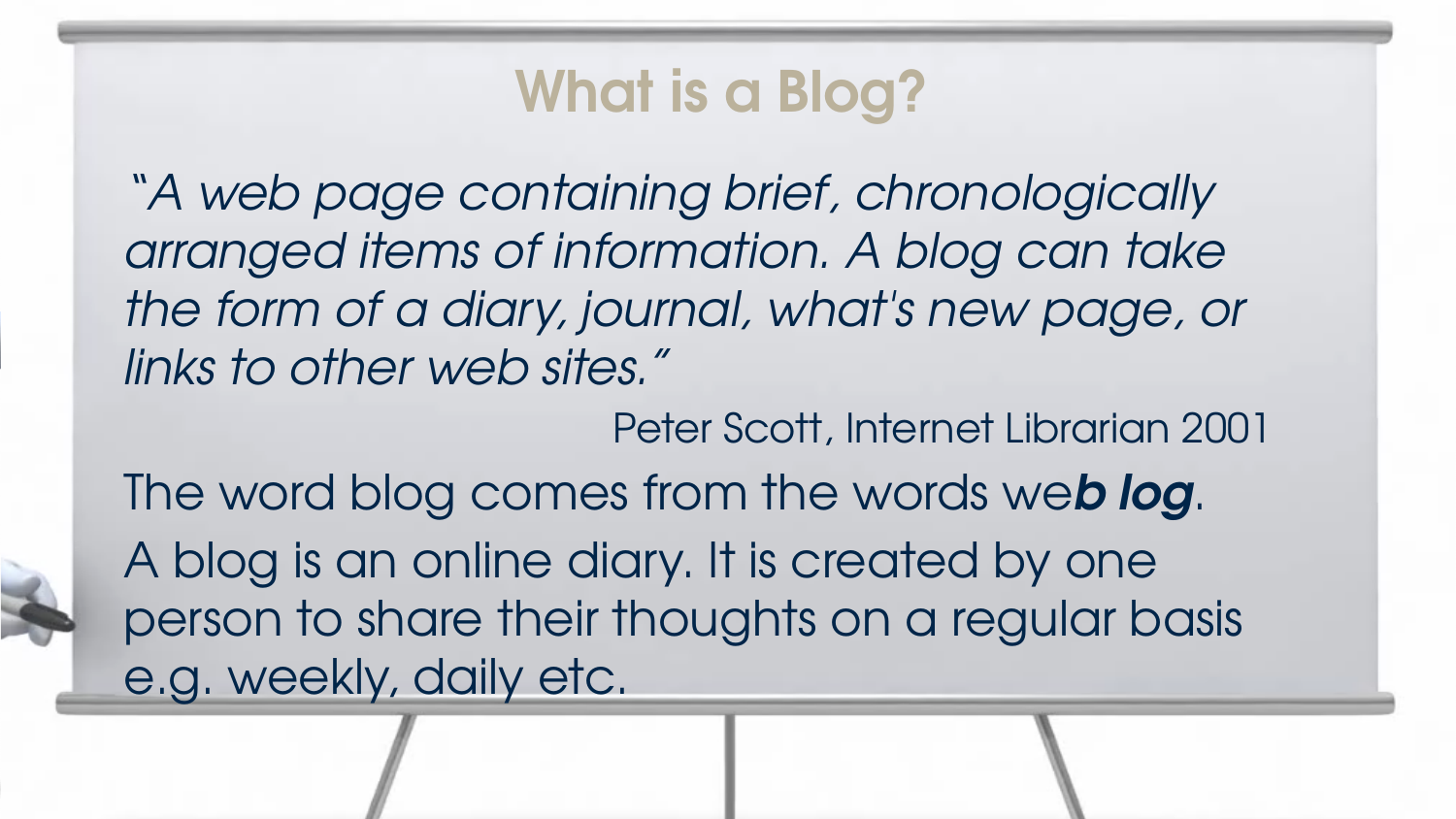

# What is a Blog?
“A web page containing brief, chronologically arranged items of information. A blog can take the form of a diary, journal, what's new page, or links to other web sites.”
Peter Scott, Internet Librarian 2001
The word blog comes from the words web log.
A blog is an online diary. It is created by one person to share their thoughts on a regular basis e.g. weekly, daily etc.